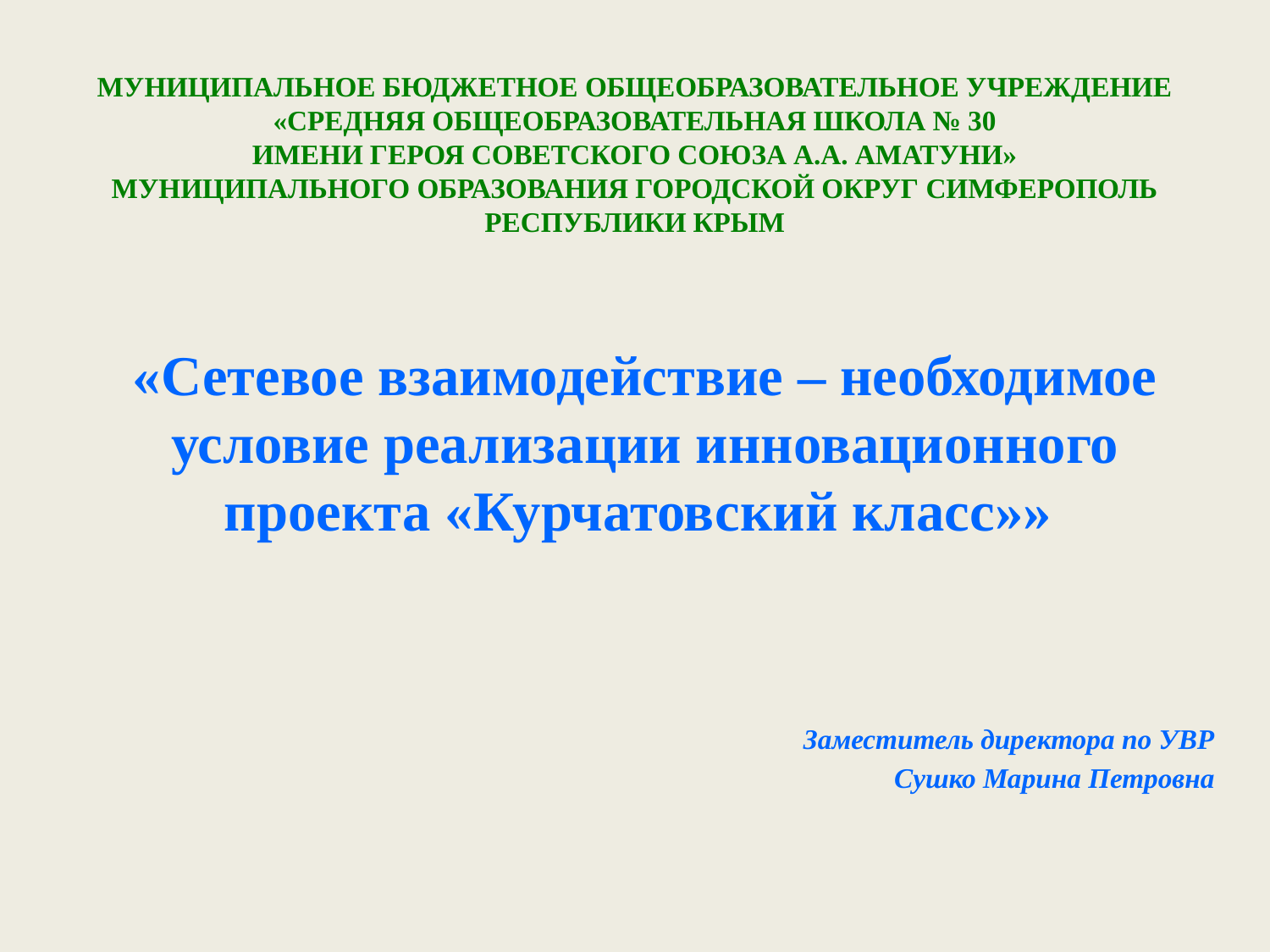

# МУНИЦИПАЛЬНОЕ БЮДЖЕТНОЕ ОБЩЕОБРАЗОВАТЕЛЬНОЕ УЧРЕЖДЕНИЕ «СРЕДНЯЯ ОБЩЕОБРАЗОВАТЕЛЬНАЯ ШКОЛА № 30 ИМЕНИ ГЕРОЯ СОВЕТСКОГО СОЮЗА А.А. АМАТУНИ» МУНИЦИПАЛЬНОГО ОБРАЗОВАНИЯ ГОРОДСКОЙ ОКРУГ СИМФЕРОПОЛЬ РЕСПУБЛИКИ КРЫМ

«Сетевое взаимодействие – необходимое условие реализации инновационного проекта «Курчатовский класс»»

Заместитель директора по УВР
Сушко Марина Петровна